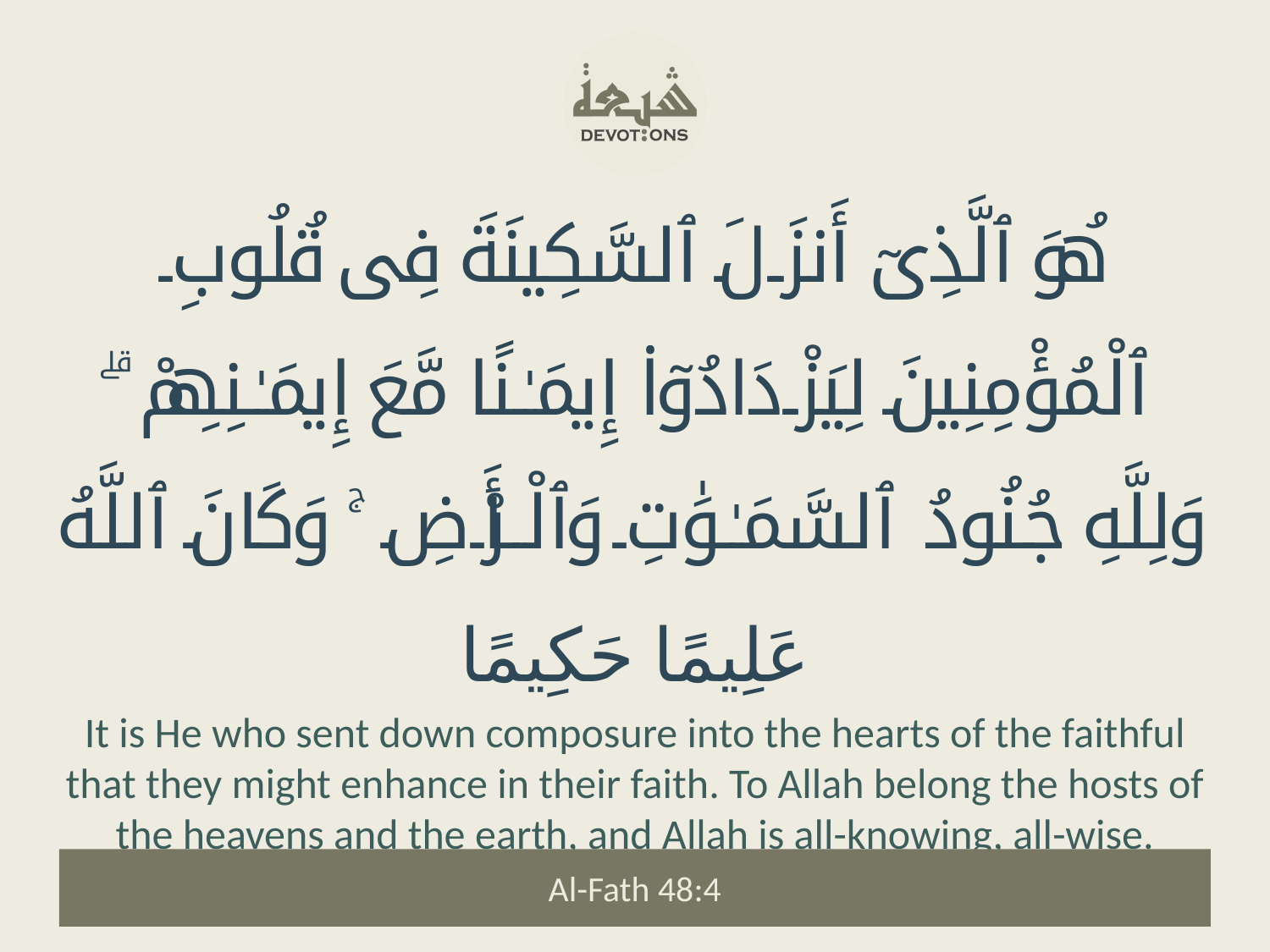

هُوَ ٱلَّذِىٓ أَنزَلَ ٱلسَّكِينَةَ فِى قُلُوبِ ٱلْمُؤْمِنِينَ لِيَزْدَادُوٓا۟ إِيمَـٰنًا مَّعَ إِيمَـٰنِهِمْ ۗ وَلِلَّهِ جُنُودُ ٱلسَّمَـٰوَٰتِ وَٱلْأَرْضِ ۚ وَكَانَ ٱللَّهُ عَلِيمًا حَكِيمًا
It is He who sent down composure into the hearts of the faithful that they might enhance in their faith. To Allah belong the hosts of the heavens and the earth, and Allah is all-knowing, all-wise.
Al-Fath 48:4